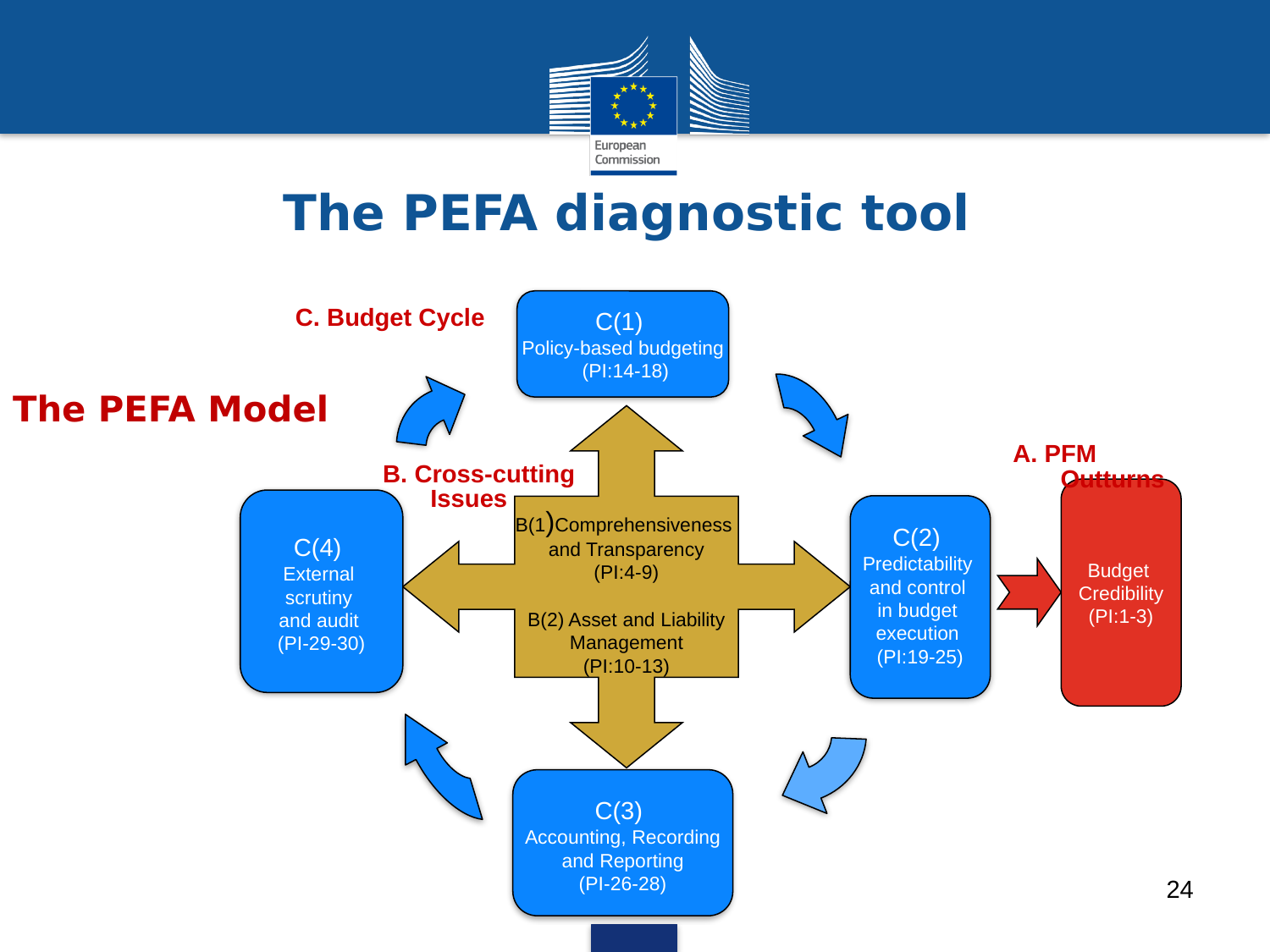

The PEFA diagnostic tool
C(1)
Policy-based budgeting
 (PI:14-18)
C. Budget Cycle

B(1)Comprehensiveness
 and Transparency
(PI:4-9)

B(2) Asset and Liability
Management
(PI:10-13)

A. PFM Outturns
B. Cross-cutting Issues
Budget
Credibility
(PI:1-3)
C(4)
External
scrutiny
and audit
(PI-29-30)
C(2)
Predictability
and control
in budget
execution
(PI:19-25)

C(3)
Accounting, Recording
 and Reporting
(PI-26-28)
# The PEFA Model
24